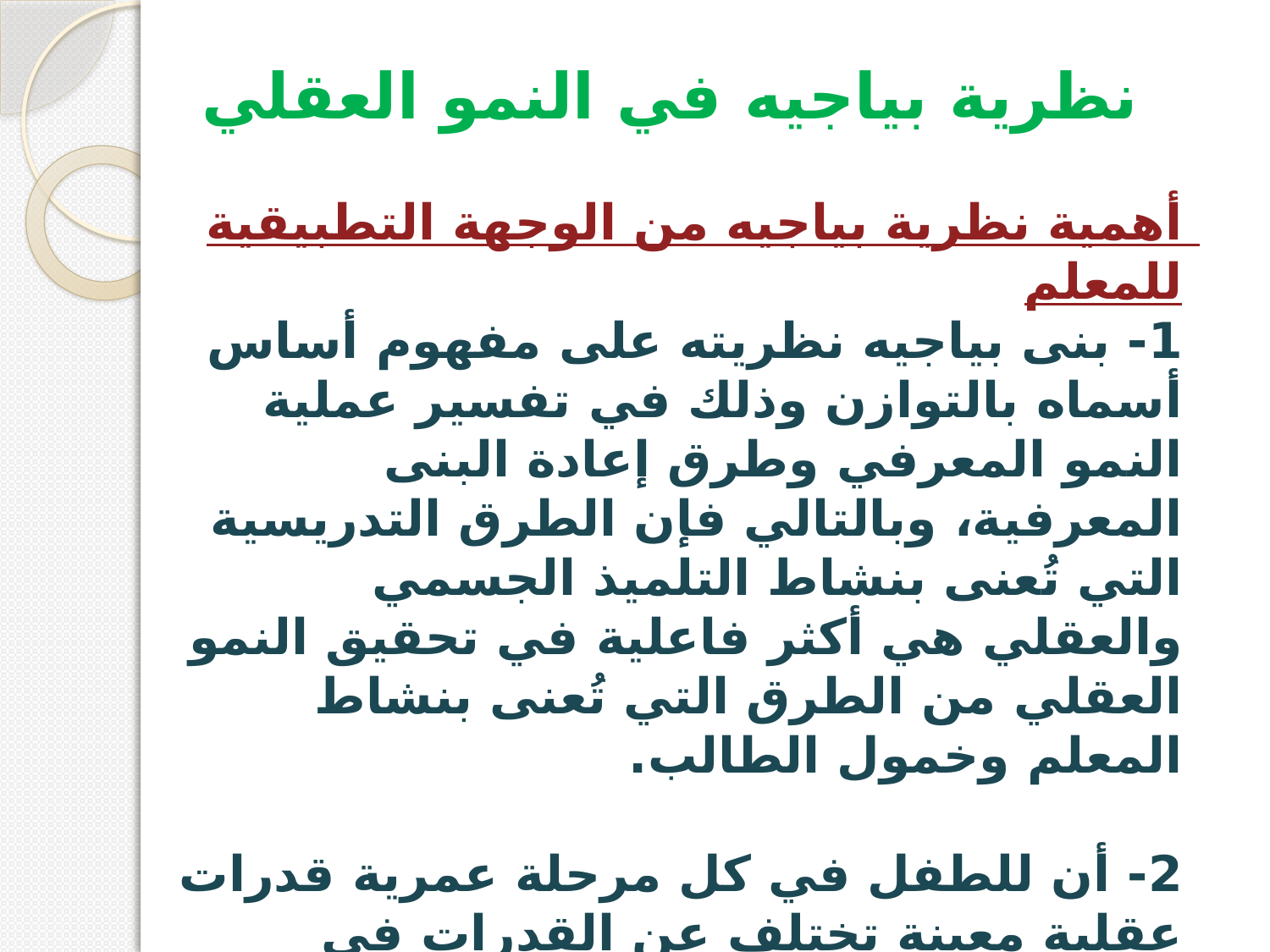

نظرية بياجيه في النمو العقلي

أهمية نظرية بياجيه من الوجهة التطبيقية للمعلم
1- بنى بياجيه نظريته على مفهوم أساس أسماه بالتوازن وذلك في تفسير عملية النمو المعرفي وطرق إعادة البنى المعرفية، وبالتالي فإن الطرق التدريسية التي تُعنى بنشاط التلميذ الجسمي والعقلي هي أكثر فاعلية في تحقيق النمو العقلي من الطرق التي تُعنى بنشاط المعلم وخمول الطالب.

2- أن للطفل في كل مرحلة عمرية قدرات عقلية معينة تختلف عن القدرات في المراحل الأخرى، وهذا يعني أنه على المعلم أن يعرف أن لدى تلاميذه قدرات معينة يفرضها المرحلة العمرية لذا يجب أن يخطط أفكار دروسه بناء على خصائص هذه المرحلة.